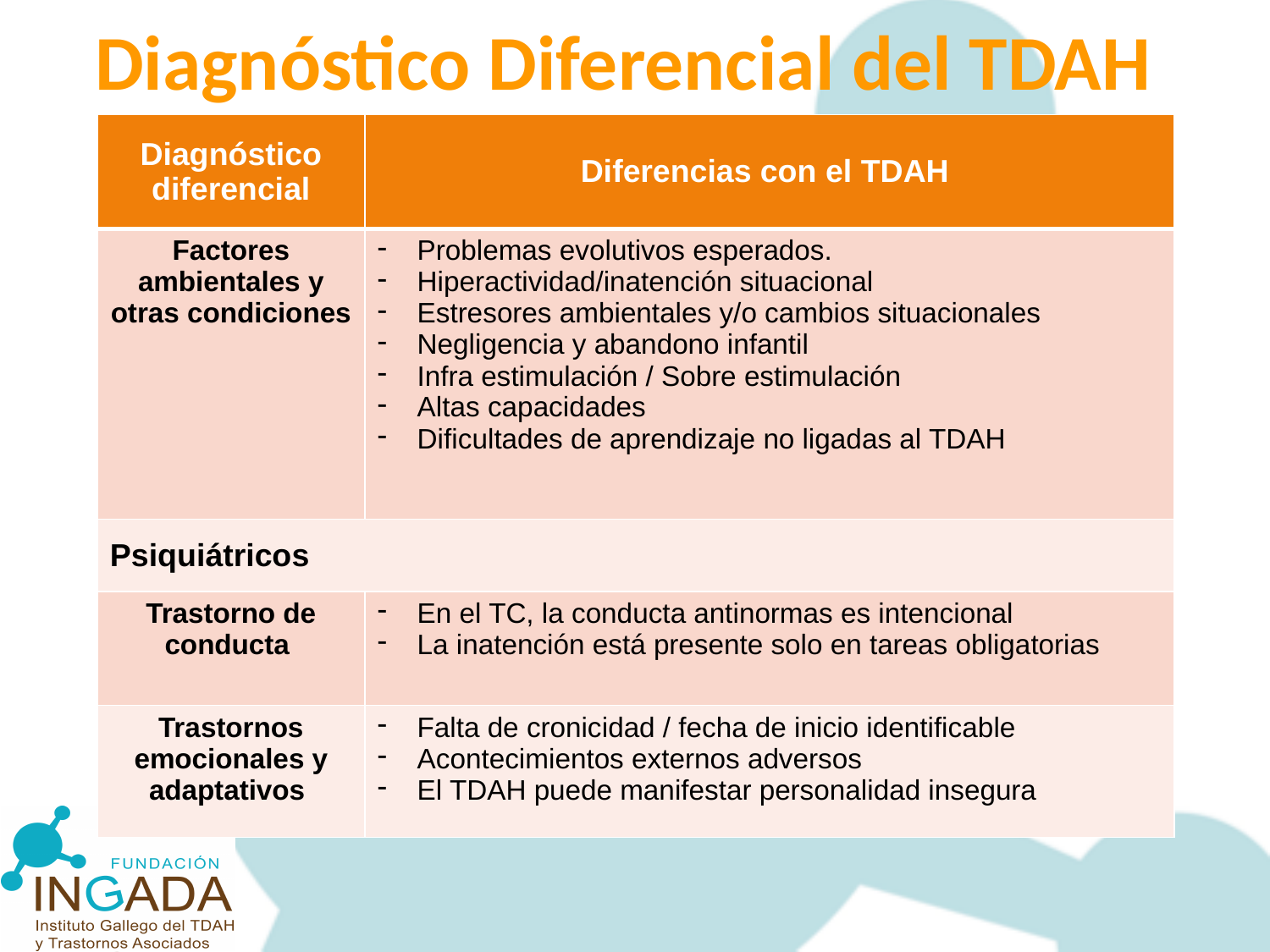

Diagnóstico Diferencial del TDAH
| Diagnóstico diferencial | Diferencias con el TDAH |
| --- | --- |
| Factores ambientales y otras condiciones | Problemas evolutivos esperados. Hiperactividad/inatención situacional Estresores ambientales y/o cambios situacionales Negligencia y abandono infantil Infra estimulación / Sobre estimulación Altas capacidades Dificultades de aprendizaje no ligadas al TDAH |
| Psiquiátricos |  |
| Trastorno de conducta | En el TC, la conducta antinormas es intencional La inatención está presente solo en tareas obligatorias |
| Trastornos emocionales y adaptativos | Falta de cronicidad / fecha de inicio identificable Acontecimientos externos adversos El TDAH puede manifestar personalidad insegura |